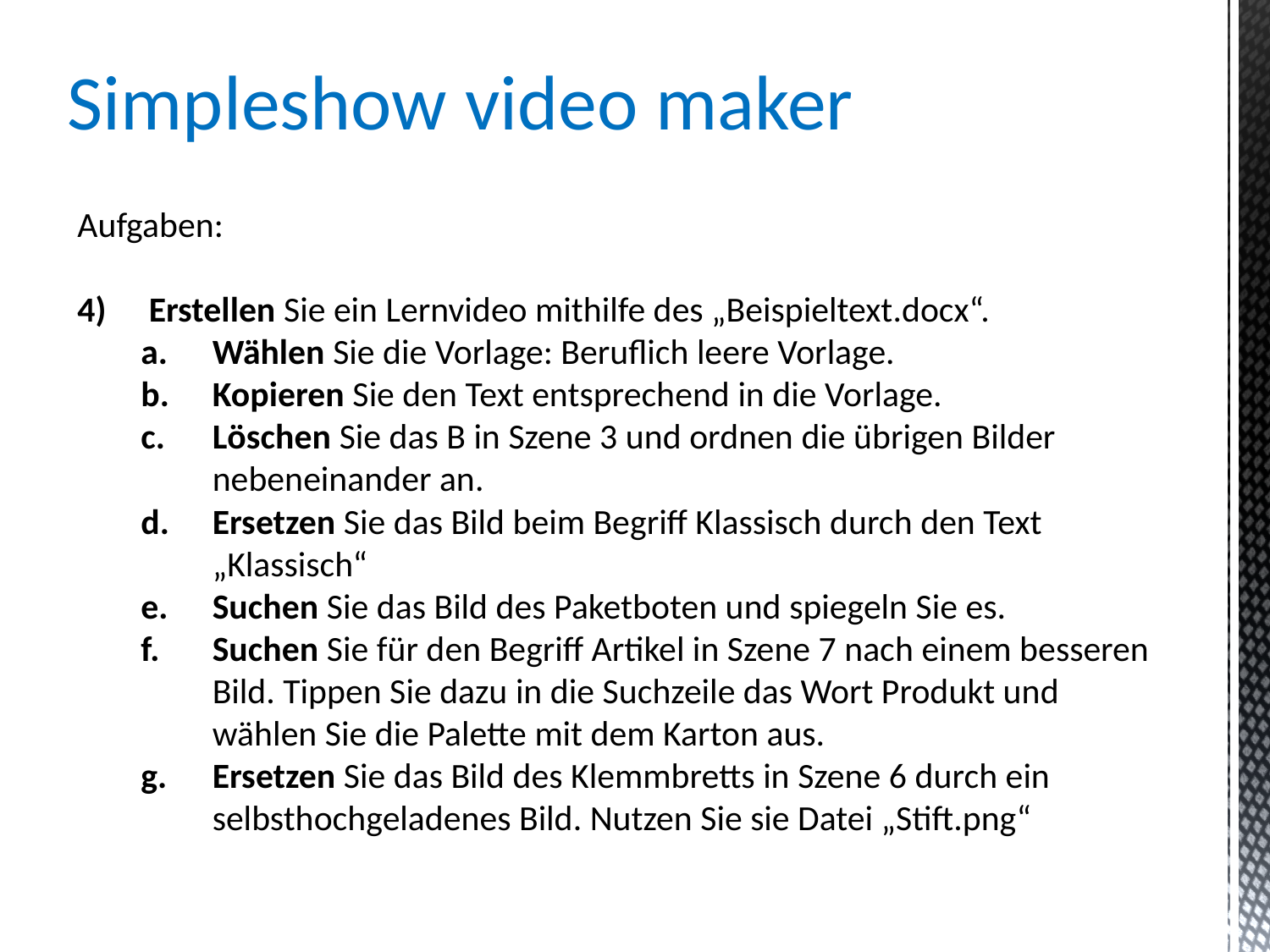

Simpleshow video maker
Aufgaben:

Erstellen Sie ein Lernvideo mithilfe des „Beispieltext.docx“.
Wählen Sie die Vorlage: Beruflich leere Vorlage.
Kopieren Sie den Text entsprechend in die Vorlage.
Löschen Sie das B in Szene 3 und ordnen die übrigen Bilder nebeneinander an.
Ersetzen Sie das Bild beim Begriff Klassisch durch den Text „Klassisch“
Suchen Sie das Bild des Paketboten und spiegeln Sie es.
Suchen Sie für den Begriff Artikel in Szene 7 nach einem besseren Bild. Tippen Sie dazu in die Suchzeile das Wort Produkt und wählen Sie die Palette mit dem Karton aus.
Ersetzen Sie das Bild des Klemmbretts in Szene 6 durch ein selbsthochgeladenes Bild. Nutzen Sie sie Datei „Stift.png“